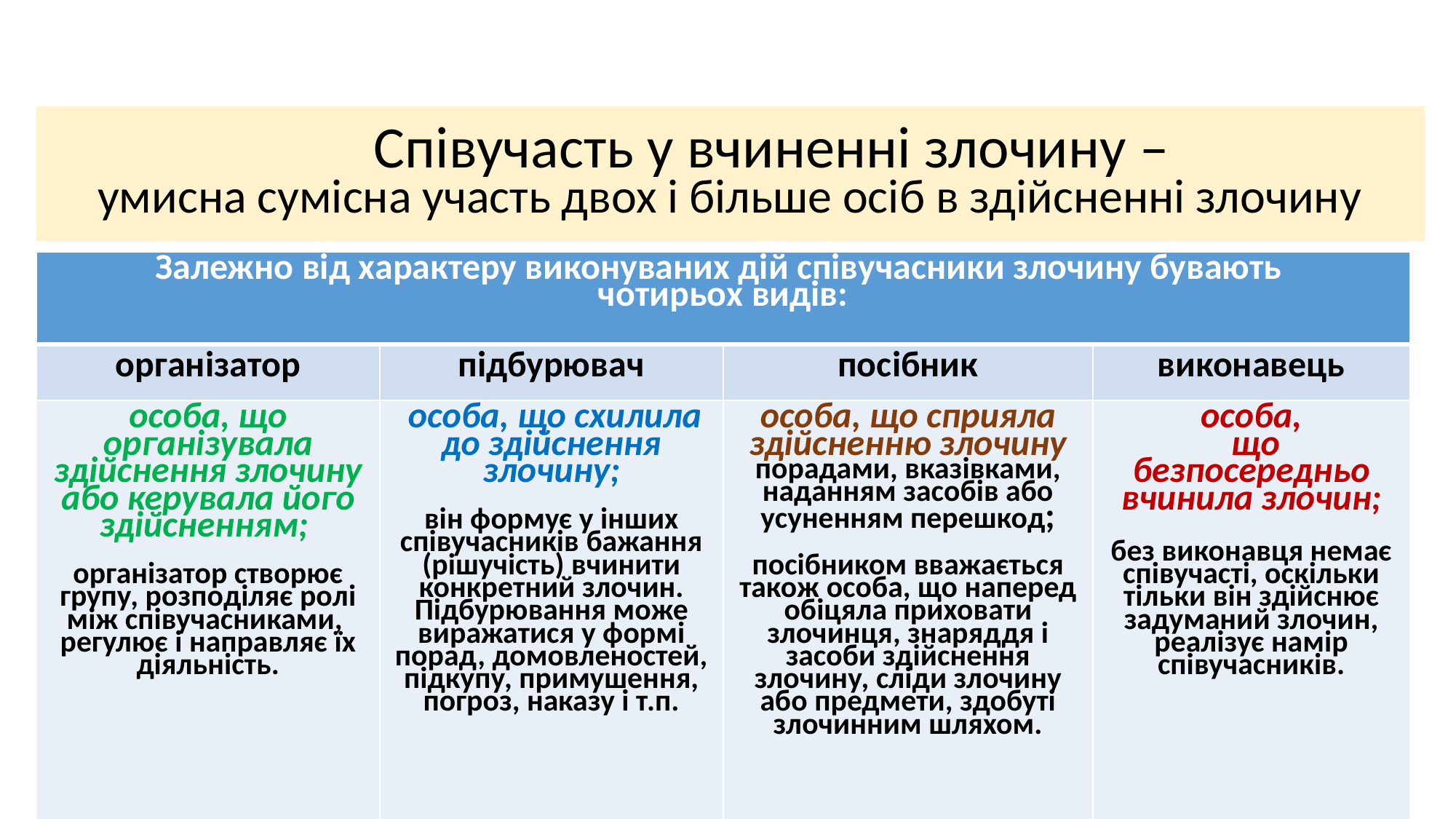

# Співучасть у вчиненні злочину – умисна сумісна участь двох і більше осіб в здійсненні злочину
| Залежно від характеру виконуваних дій співучасники злочину бувають чотирьох видів: |  |  |  |
| --- | --- | --- | --- |
| організатор | підбурювач | посібник | виконавець |
| особа, що організувала здійснення злочину або керувала його здійсненням; організатор створює групу, розподіляє ролі між співучасниками, регулює і направляє їх діяльність. | особа, що схилила до здійснення злочину; він формує у інших співучасників бажання (рішучість) вчинити конкретний злочин. Підбурювання може виражатися у формі порад, домовленостей, підкупу, примушення, погроз, наказу і т.п. | особа, що сприяла здійсненню злочину порадами, вказівками, наданням засобів або усуненням перешкод; посібником вважається також особа, що наперед обіцяла приховати злочинця, знаряддя і засоби здійснення злочину, сліди злочину або предмети, здобуті злочинним шляхом. | особа, що безпосередньо вчинила злочин; без виконавця немає співучасті, оскільки тільки він здійснює задуманий злочин, реалізує намір співучасників. |